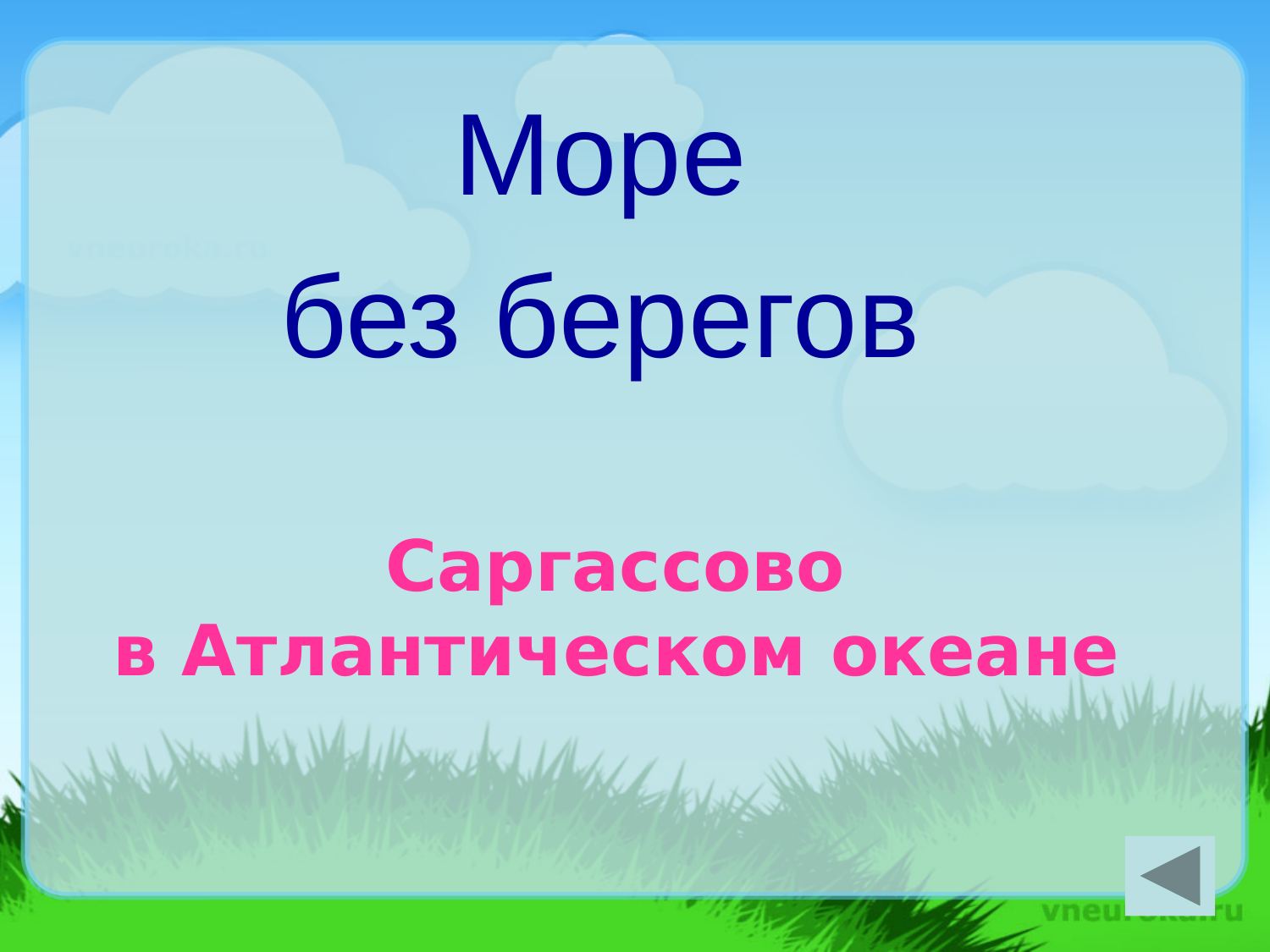

Море
без берегов
Саргассово
в Атлантическом океане